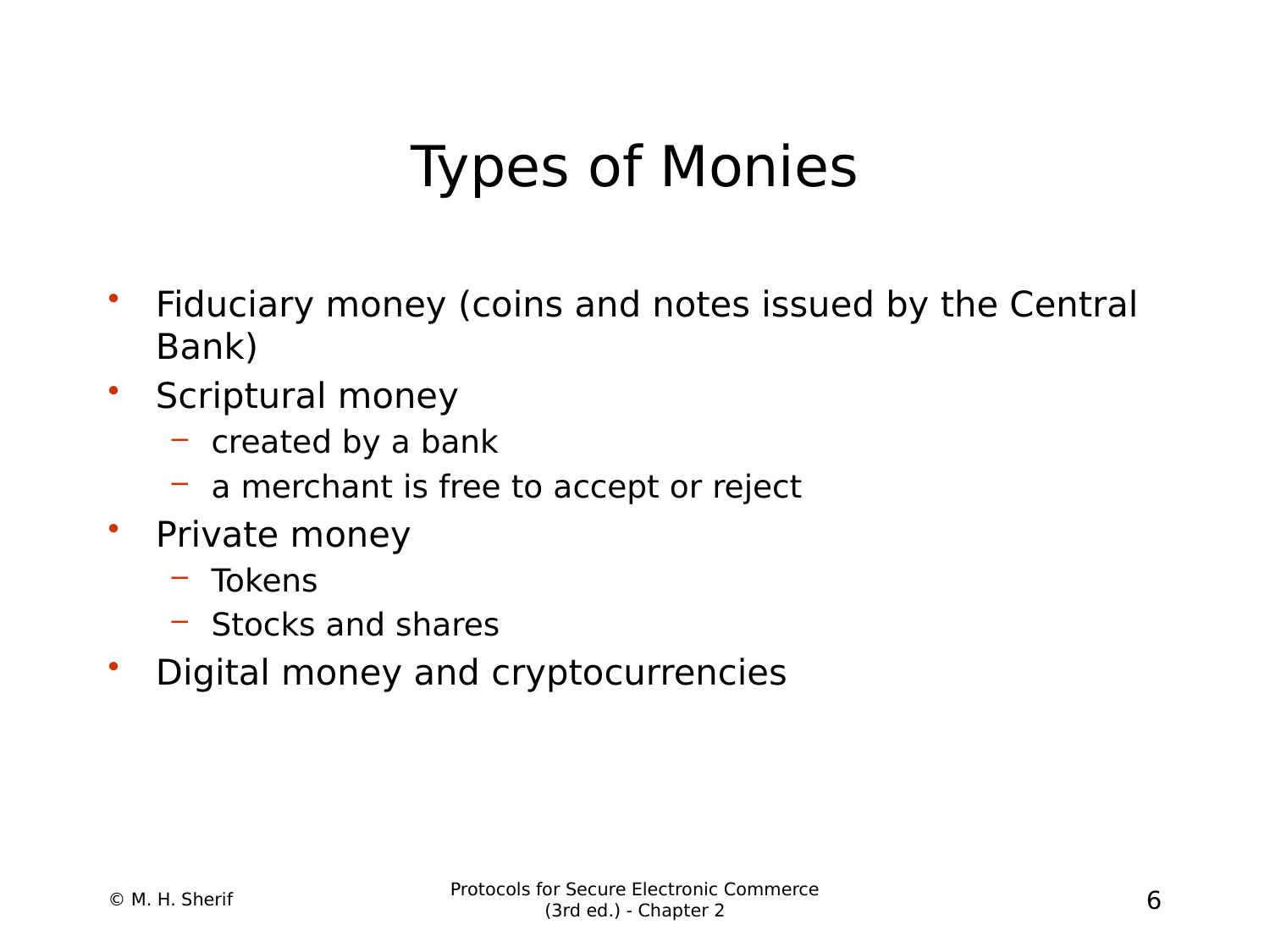

# Types of Monies
Fiduciary money (coins and notes issued by the Central Bank)
Scriptural money
created by a bank
a merchant is free to accept or reject
Private money
Tokens
Stocks and shares
Digital money and cryptocurrencies
© M. H. Sherif
Protocols for Secure Electronic Commerce (3rd ed.) - Chapter 2
6